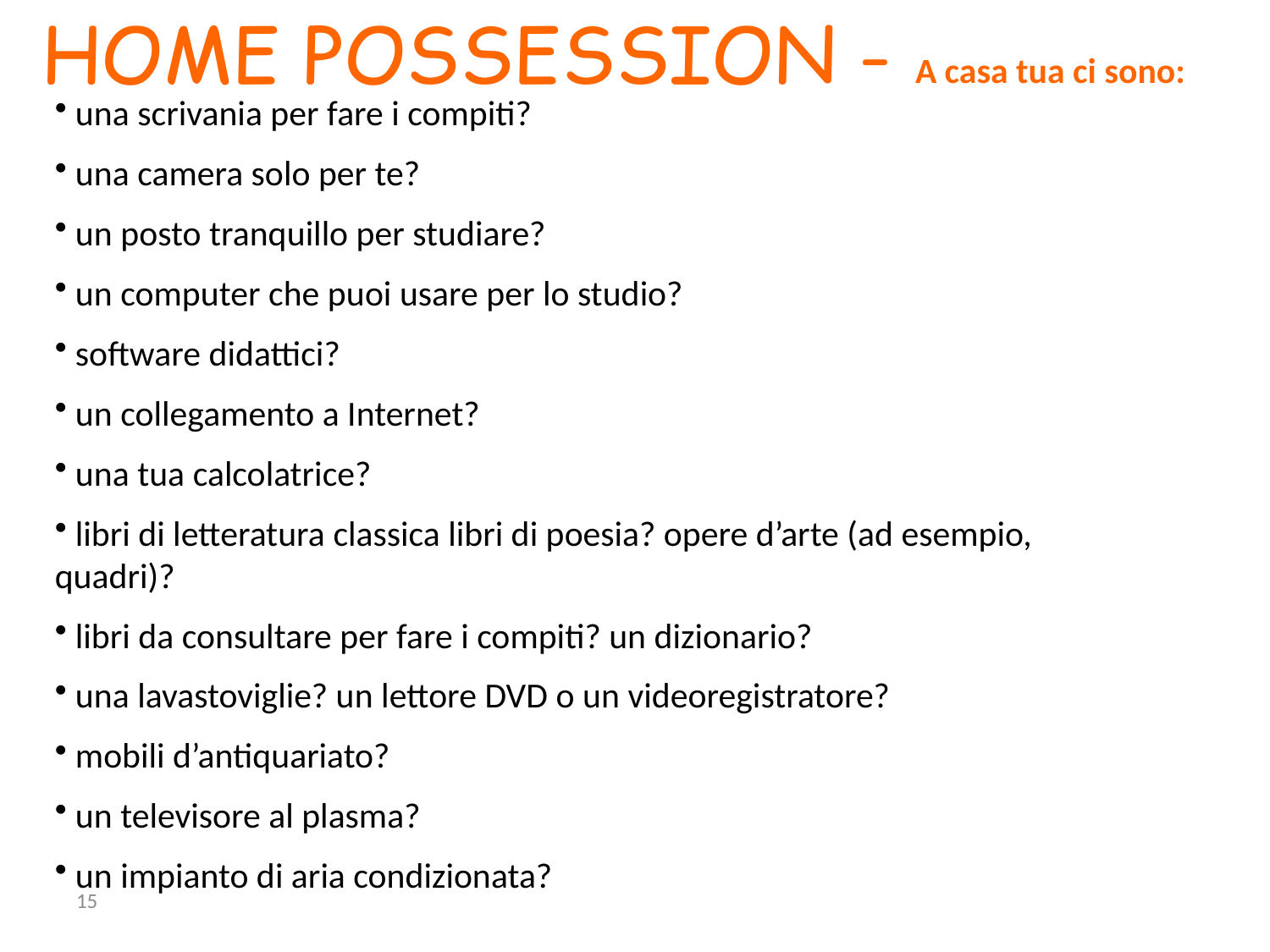

HOME POSSESSION - A casa tua ci sono:
 una scrivania per fare i compiti?
 una camera solo per te?
 un posto tranquillo per studiare?
 un computer che puoi usare per lo studio?
 software didattici?
 un collegamento a Internet?
 una tua calcolatrice?
 libri di letteratura classica libri di poesia? opere d’arte (ad esempio, quadri)?
 libri da consultare per fare i compiti? un dizionario?
 una lavastoviglie? un lettore DVD o un videoregistratore?
 mobili d’antiquariato?
 un televisore al plasma?
 un impianto di aria condizionata?
15